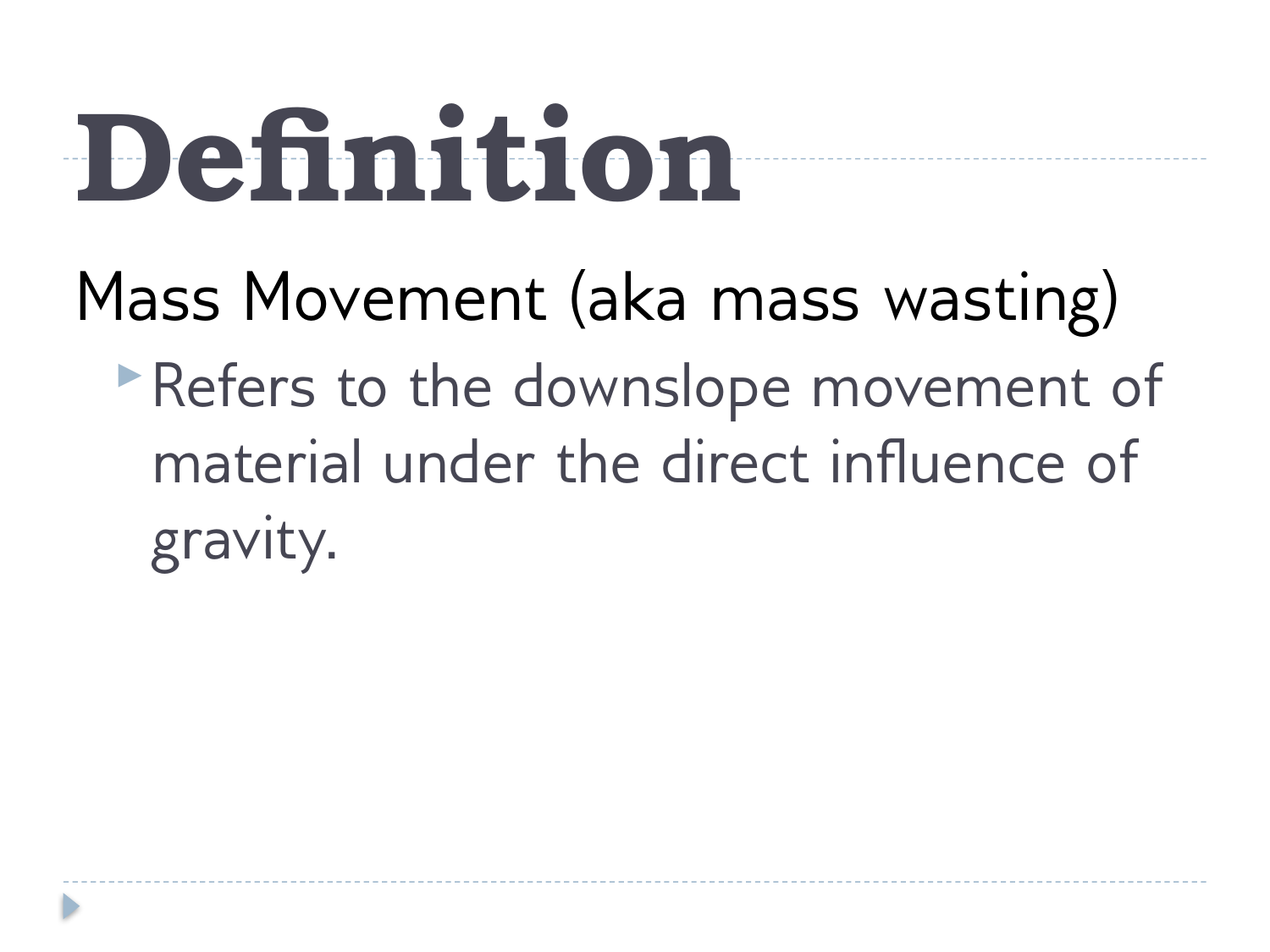

# Definition
Mass Movement (aka mass wasting)
Refers to the downslope movement of material under the direct influence of gravity.